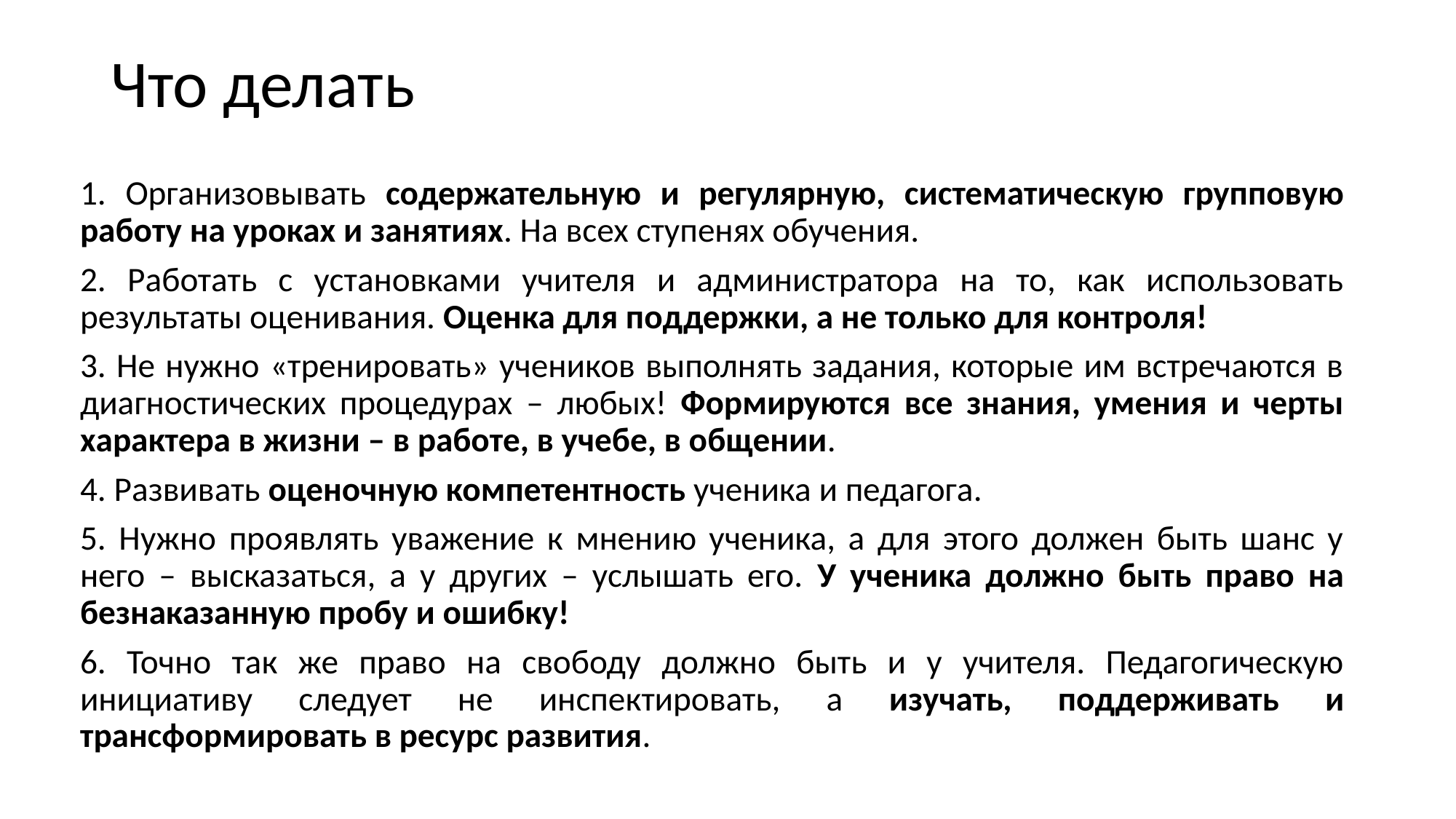

# Что делать
1. Организовывать содержательную и регулярную, систематическую групповую работу на уроках и занятиях. На всех ступенях обучения.
2. Работать с установками учителя и администратора на то, как использовать результаты оценивания. Оценка для поддержки, а не только для контроля!
3. Не нужно «тренировать» учеников выполнять задания, которые им встречаются в диагностических процедурах – любых! Формируются все знания, умения и черты характера в жизни – в работе, в учебе, в общении.
4. Развивать оценочную компетентность ученика и педагога.
5. Нужно проявлять уважение к мнению ученика, а для этого должен быть шанс у него – высказаться, а у других – услышать его. У ученика должно быть право на безнаказанную пробу и ошибку!
6. Точно так же право на свободу должно быть и у учителя. Педагогическую инициативу следует не инспектировать, а изучать, поддерживать и трансформировать в ресурс развития.